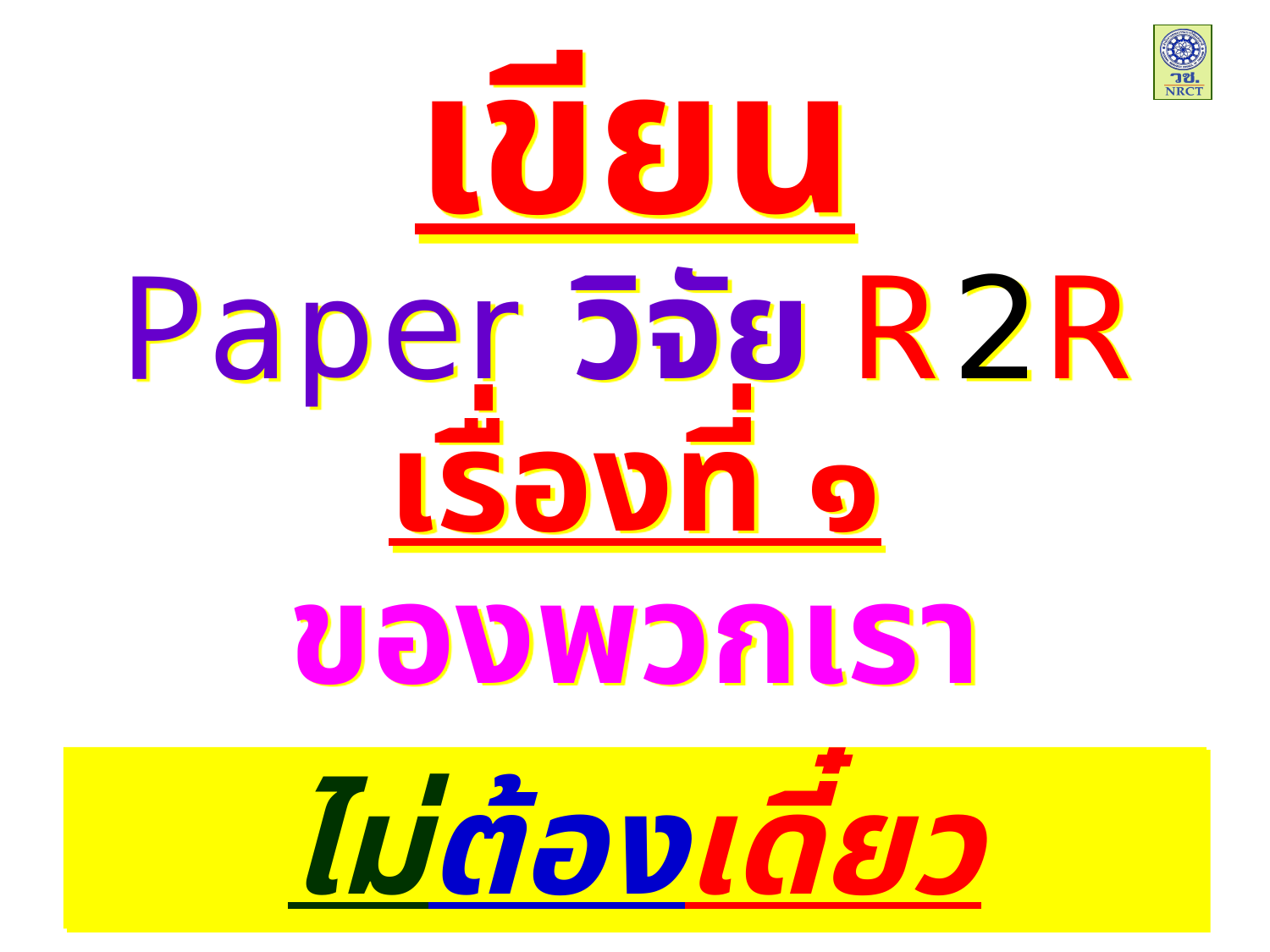

เขียน
Paper วิจัย R2R
เรื่องที่ ๑
ของพวกเรา
ไม่ต้องเดี๋ยว